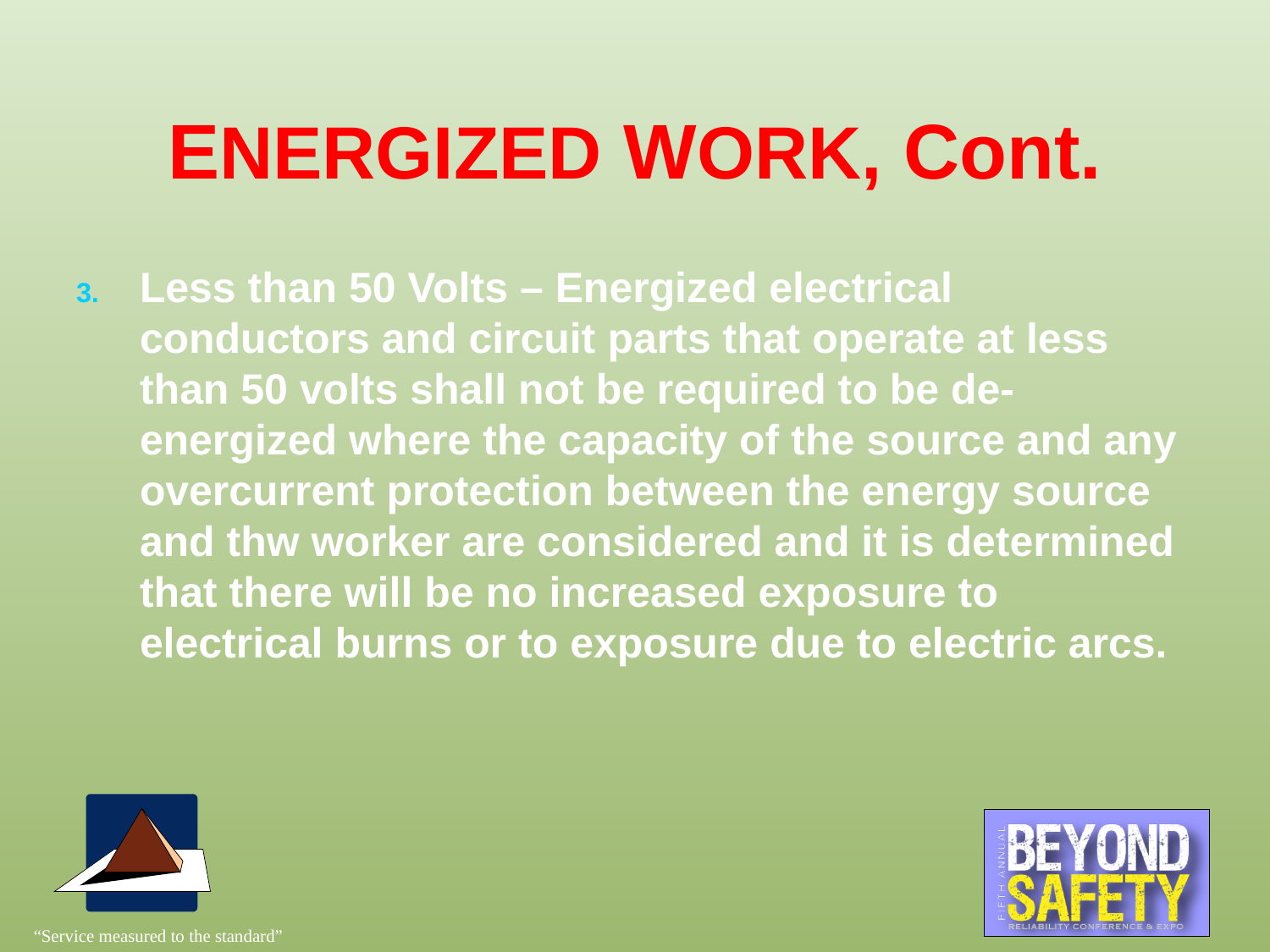

# ENERGIZED WORK, Cont.
Less than 50 Volts – Energized electrical conductors and circuit parts that operate at less than 50 volts shall not be required to be de-energized where the capacity of the source and any overcurrent protection between the energy source and thw worker are considered and it is determined that there will be no increased exposure to electrical burns or to exposure due to electric arcs.